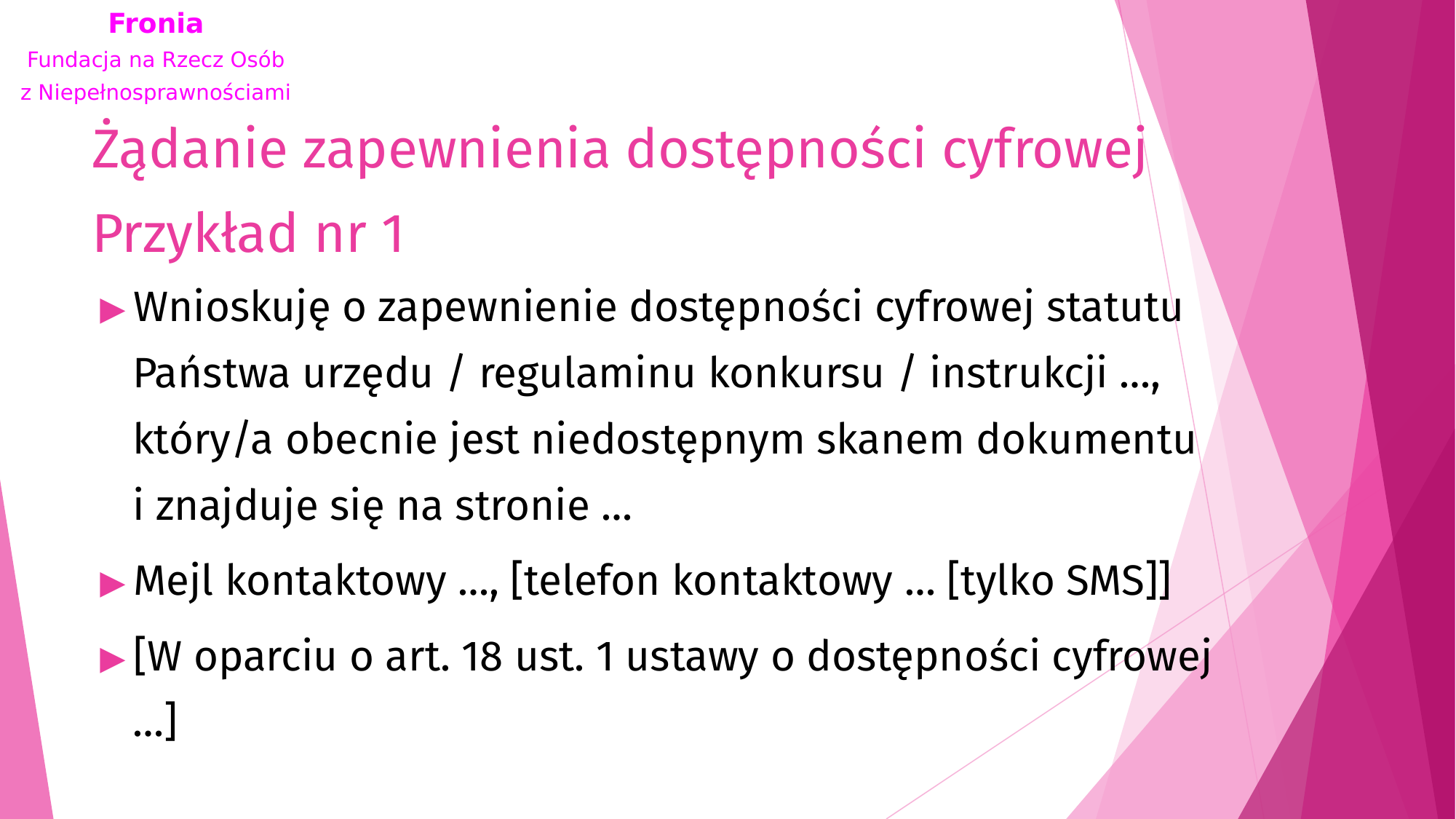

# Żądanie zapewnienia dostępności cyfrowej Przykład nr 1
Wnioskuję o zapewnienie dostępności cyfrowej statutu Państwa urzędu / regulaminu konkursu / instrukcji …, który/a obecnie jest niedostępnym skanem dokumentu i znajduje się na stronie …
Mejl kontaktowy …, [telefon kontaktowy … [tylko SMS]]
[W oparciu o art. 18 ust. 1 ustawy o dostępności cyfrowej …]